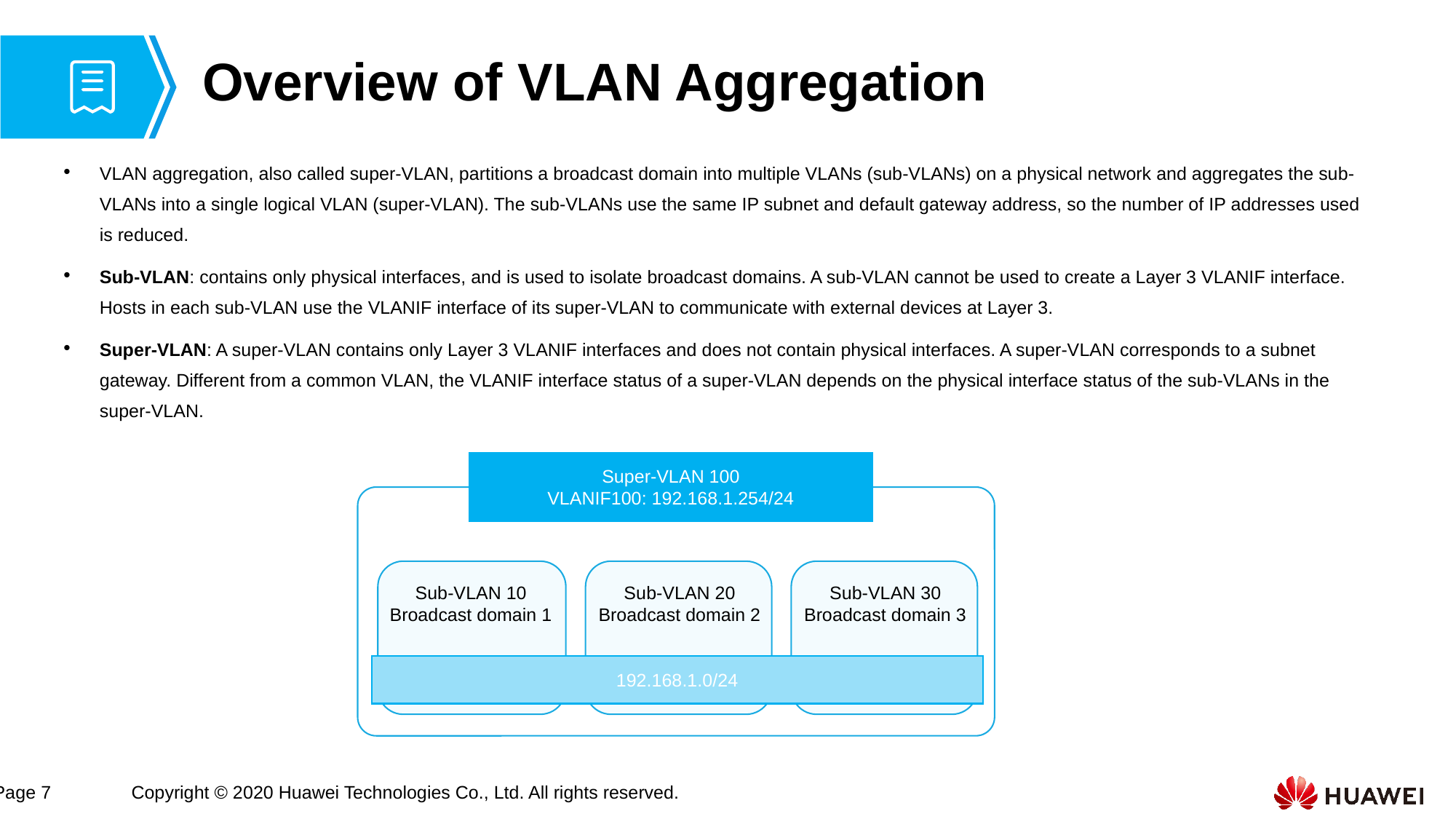

# Overview of VLAN Aggregation
VLAN aggregation, also called super-VLAN, partitions a broadcast domain into multiple VLANs (sub-VLANs) on a physical network and aggregates the sub-VLANs into a single logical VLAN (super-VLAN). The sub-VLANs use the same IP subnet and default gateway address, so the number of IP addresses used is reduced.
Sub-VLAN: contains only physical interfaces, and is used to isolate broadcast domains. A sub-VLAN cannot be used to create a Layer 3 VLANIF interface. Hosts in each sub-VLAN use the VLANIF interface of its super-VLAN to communicate with external devices at Layer 3.
Super-VLAN: A super-VLAN contains only Layer 3 VLANIF interfaces and does not contain physical interfaces. A super-VLAN corresponds to a subnet gateway. Different from a common VLAN, the VLANIF interface status of a super-VLAN depends on the physical interface status of the sub-VLANs in the super-VLAN.
Super-VLAN 100
VLANIF100: 192.168.1.254/24

Sub-VLAN 10
Broadcast domain 1
Sub-VLAN 20
Broadcast domain 2
Sub-VLAN 30
Broadcast domain 3
192.168.1.0/24